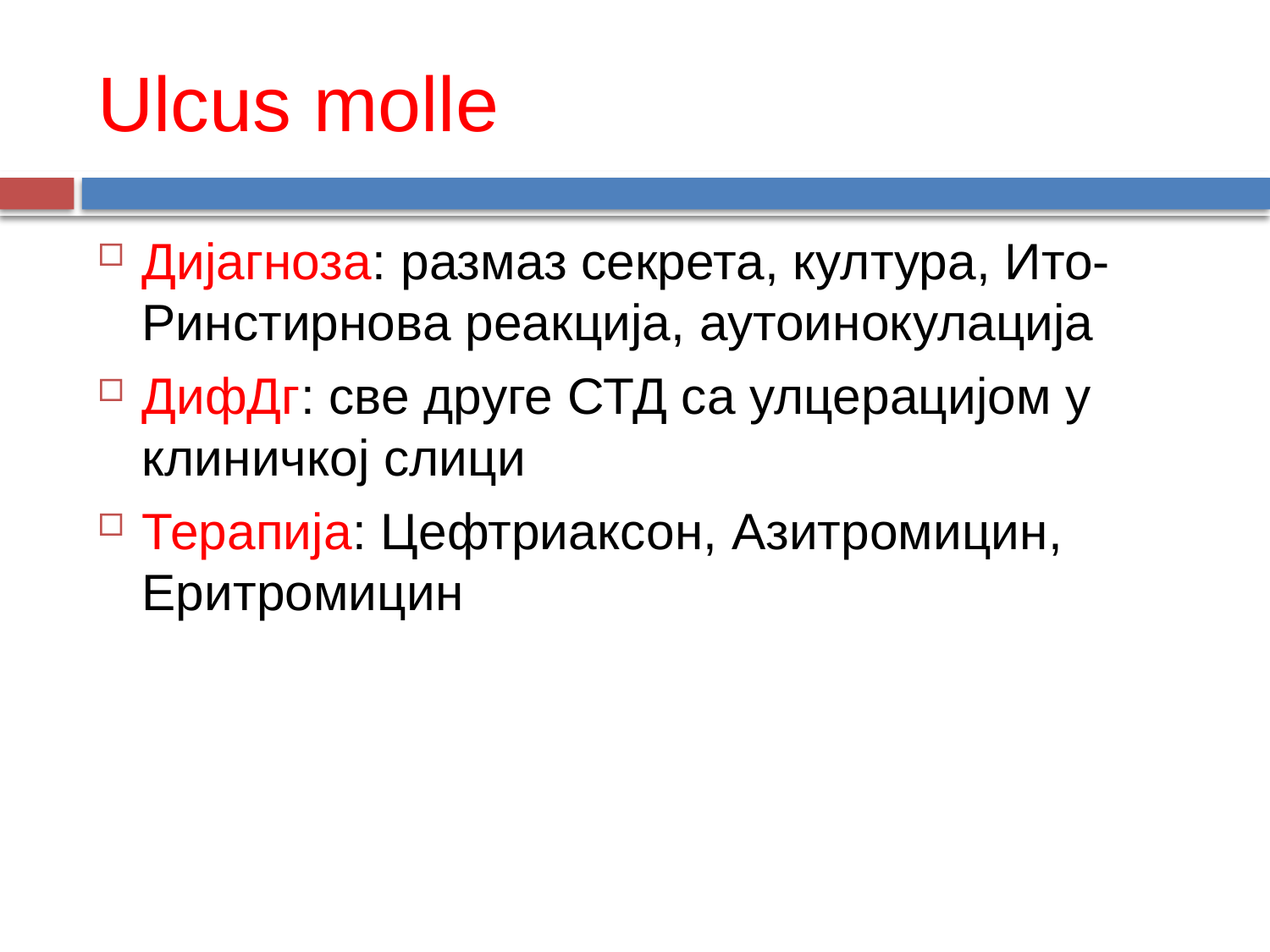

# Ulcus molle
Дијагноза: размаз секрета, култура, Ито-Ринстирнова реакција, аутоинокулација
ДифДг: све друге СТД са улцерацијом у клиничкој слици
Терапија: Цефтриаксон, Азитромицин, Еритромицин